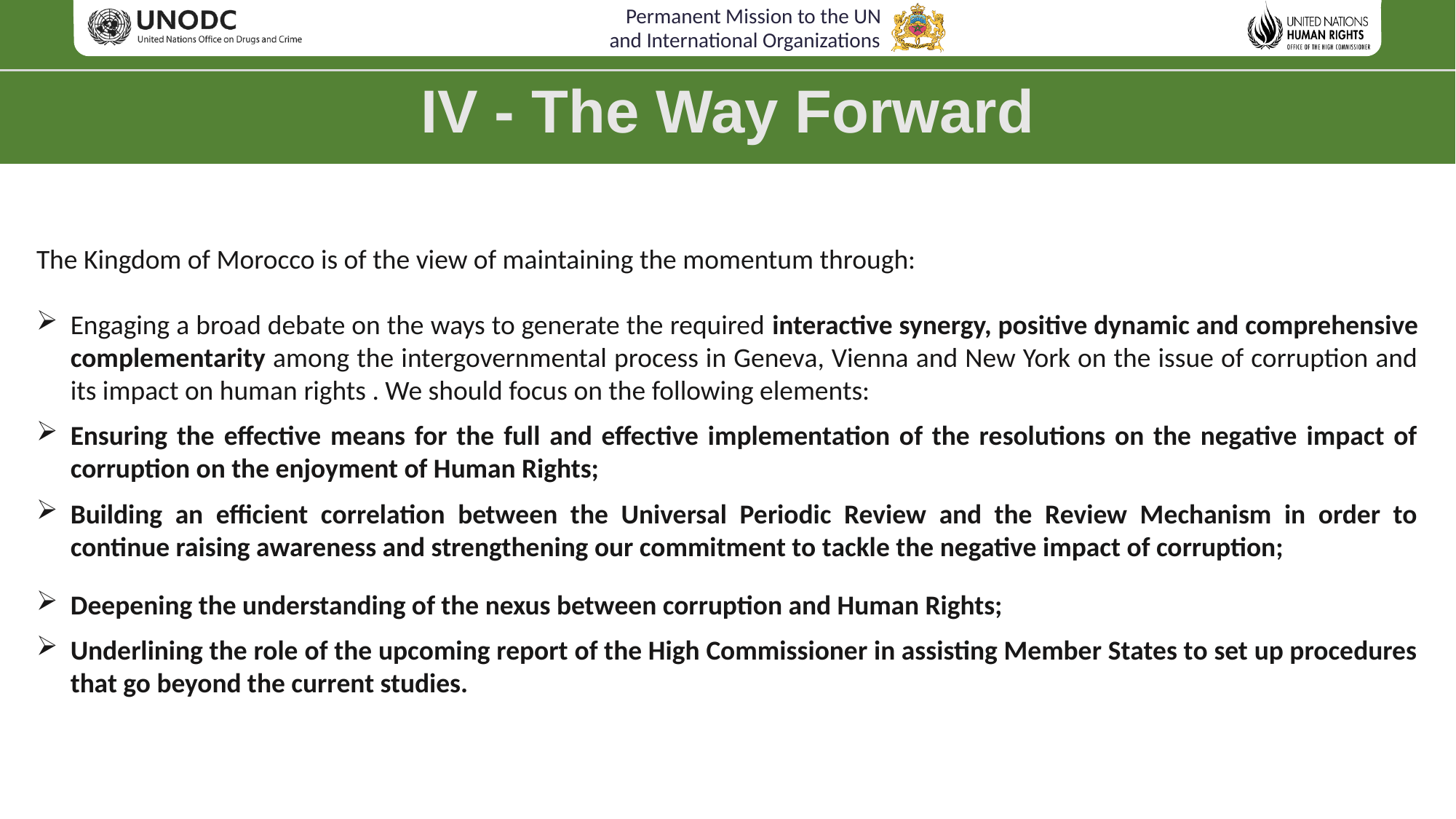

# IV - The Way Forward

The Kingdom of Morocco is of the view of maintaining the momentum through:

Engaging a broad debate on the ways to generate the required interactive synergy, positive dynamic and comprehensive complementarity among the intergovernmental process in Geneva, Vienna and New York on the issue of corruption and its impact on human rights . We should focus on the following elements:

Ensuring the effective means for the full and effective implementation of the resolutions on the negative impact of corruption on the enjoyment of Human Rights;

Building an efficient correlation between the Universal Periodic Review and the Review Mechanism in order to continue raising awareness and strengthening our commitment to tackle the negative impact of corruption;

Deepening the understanding of the nexus between corruption and Human Rights;

Underlining the role of the upcoming report of the High Commissioner in assisting Member States to set up procedures that go beyond the current studies.